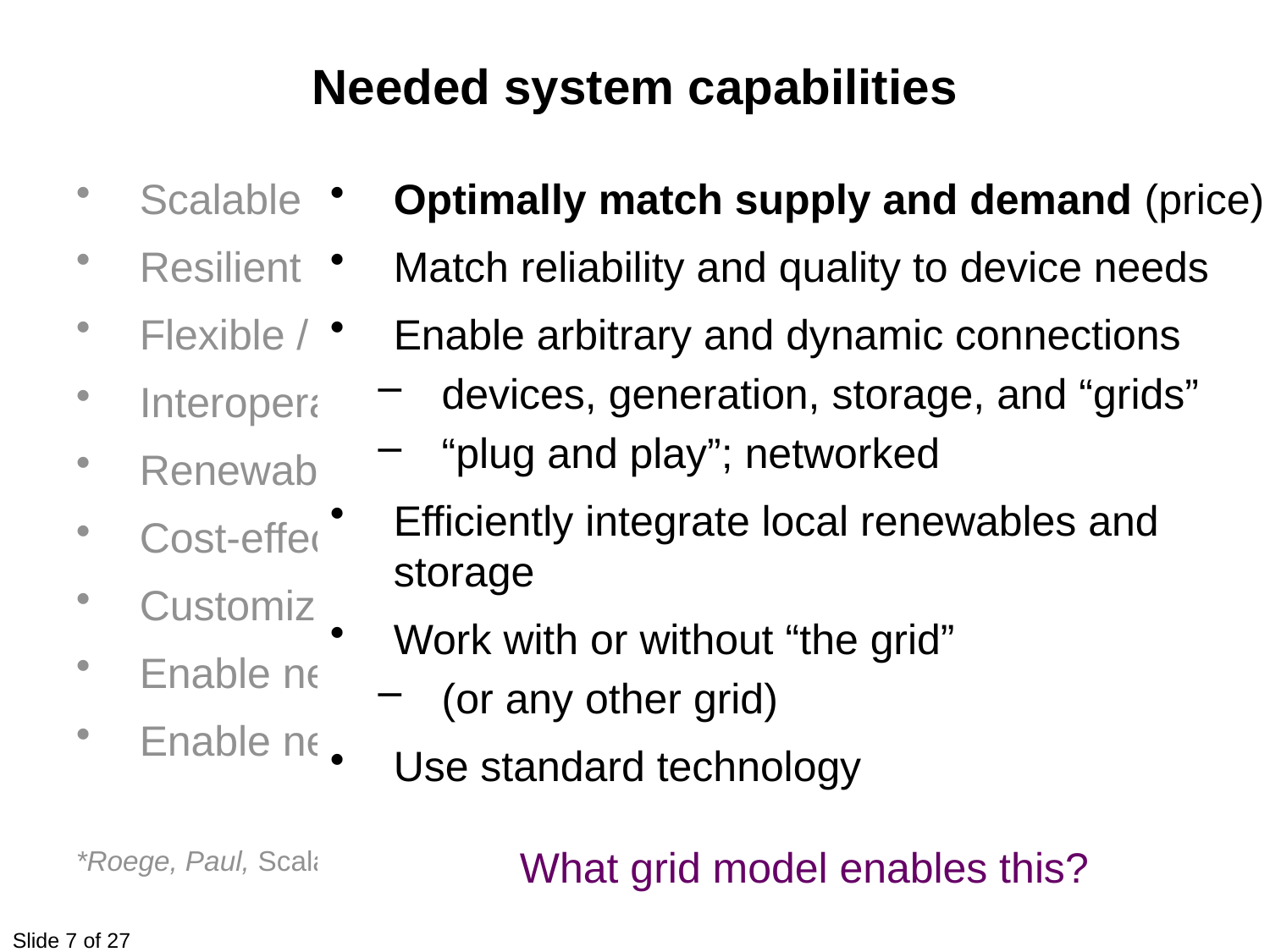

Needed system capabilities
Scalable
Resilient
Flexible / Ad hoc
Interoperable
Renewable-friendly
Cost-effective
Customizable
Enable new features
Enable new applications

*Roege, Paul, Scalable Energy Networks, Joint Forces Quarterly, #62, Q3, 2011

Optimally match supply and demand (price)
Match reliability and quality to device needs
Enable arbitrary and dynamic connections
devices, generation, storage, and “grids”
“plug and play”; networked
Efficiently integrate local renewables and storage
Work with or without “the grid”
(or any other grid)
Use standard technology

What grid model enables this?